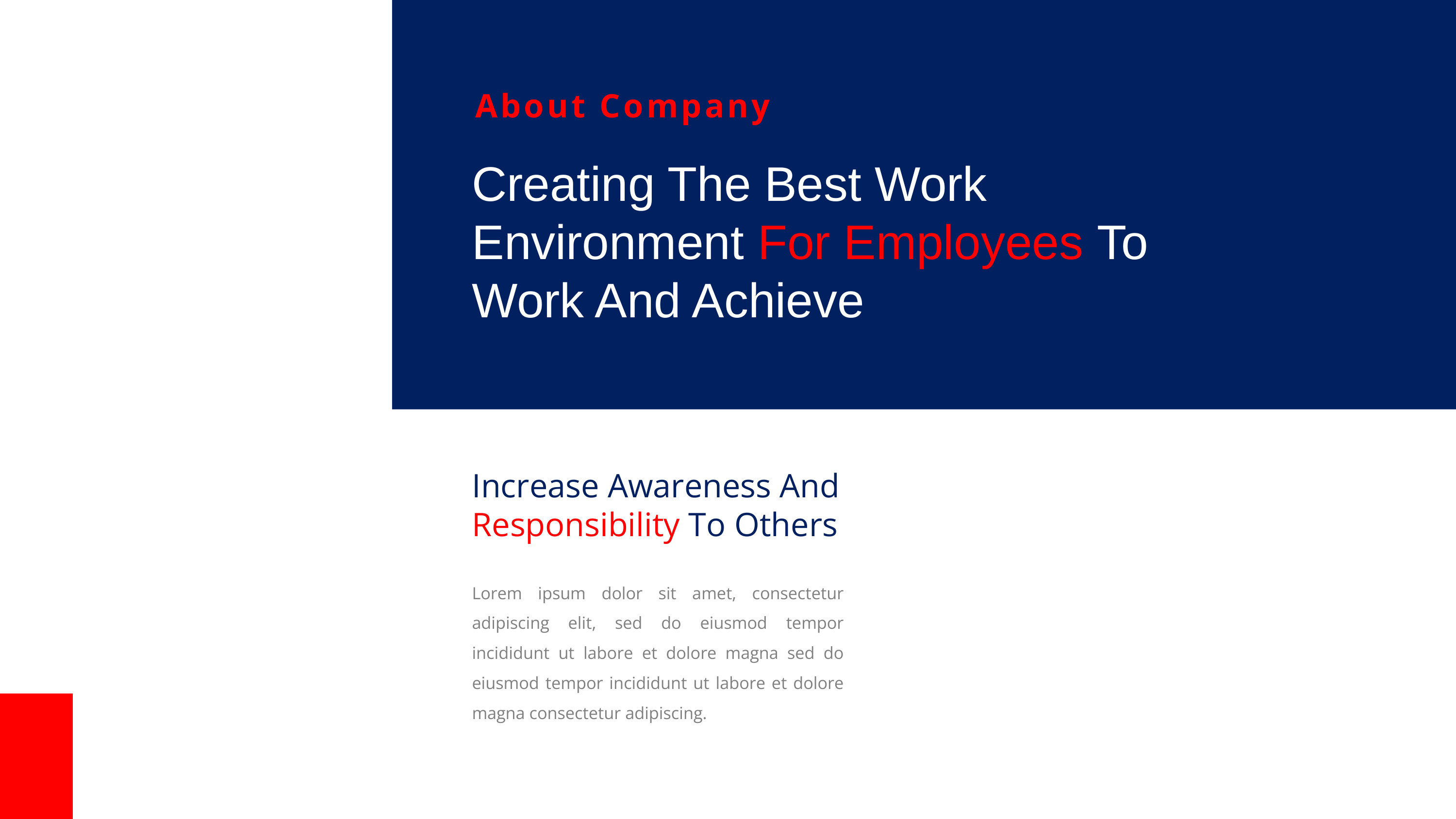

About Company
Creating The Best Work Environment For Employees To Work And Achieve
Increase Awareness And Responsibility To Others

Lorem ipsum dolor sit amet, consectetur adipiscing elit, sed do eiusmod tempor incididunt ut labore et dolore magna sed do eiusmod tempor incididunt ut labore et dolore magna consectetur adipiscing.